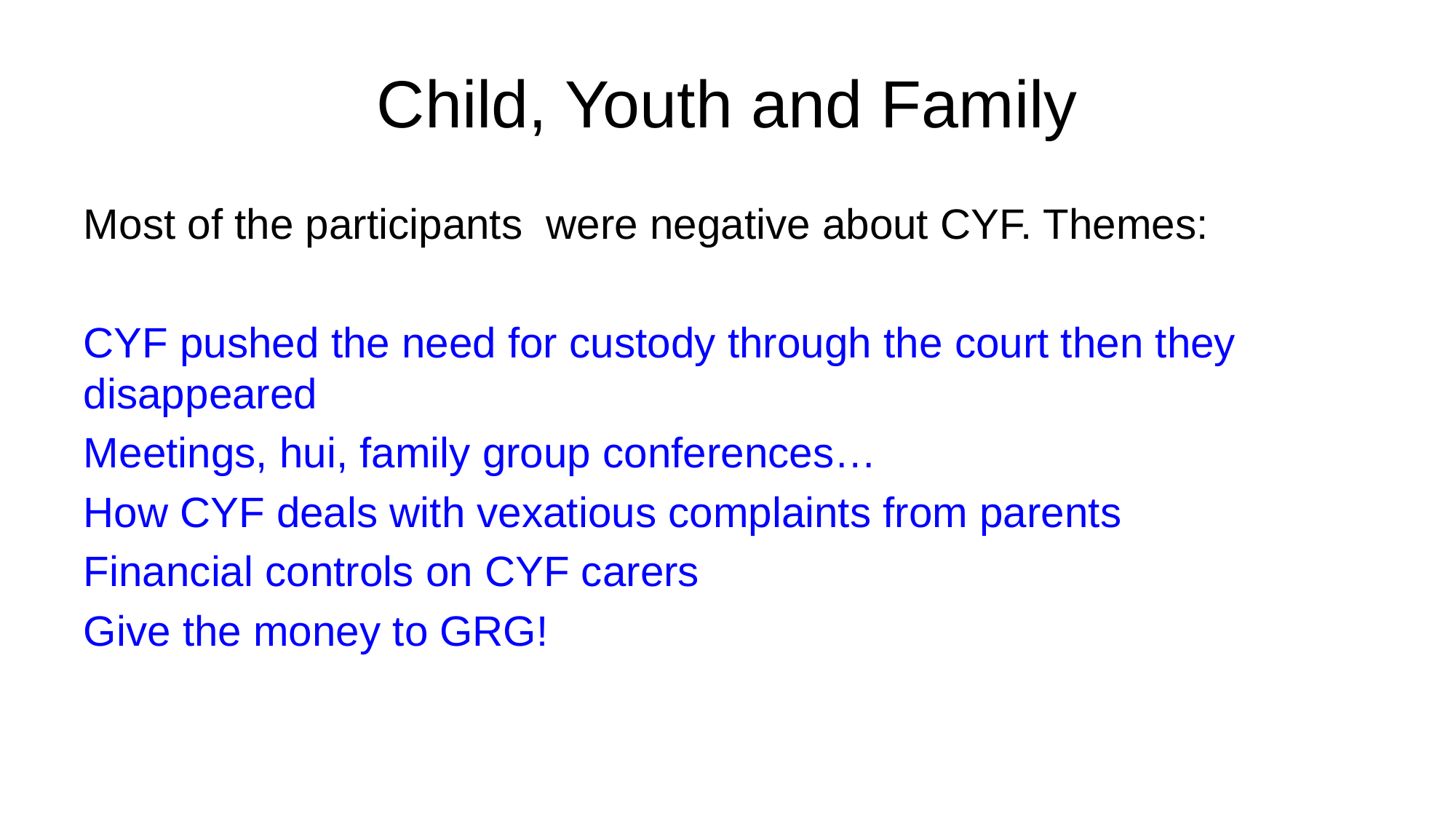

# Child, Youth and Family
Most of the participants  were negative about CYF. Themes:

CYF pushed the need for custody through the court then they disappeared
Meetings, hui, family group conferences…
How CYF deals with vexatious complaints from parents
Financial controls on CYF carers
Give the money to GRG!